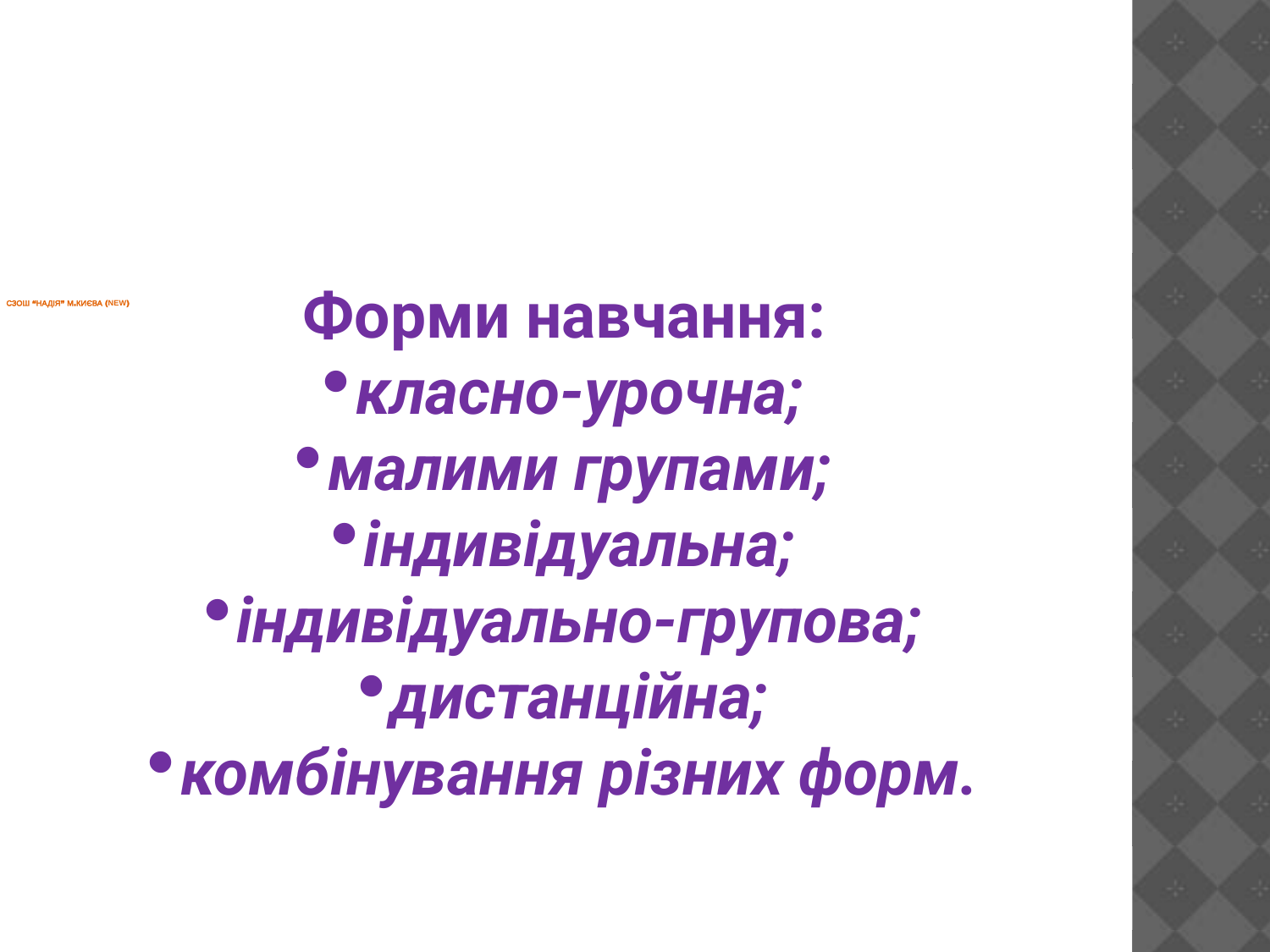

СЗОШ “Надія” м.Києва (NEW)

Форми навчання:
класно-урочна;
малими групами;
індивідуальна;
індивідуально-групова;
дистанційна;
комбінування різних форм.